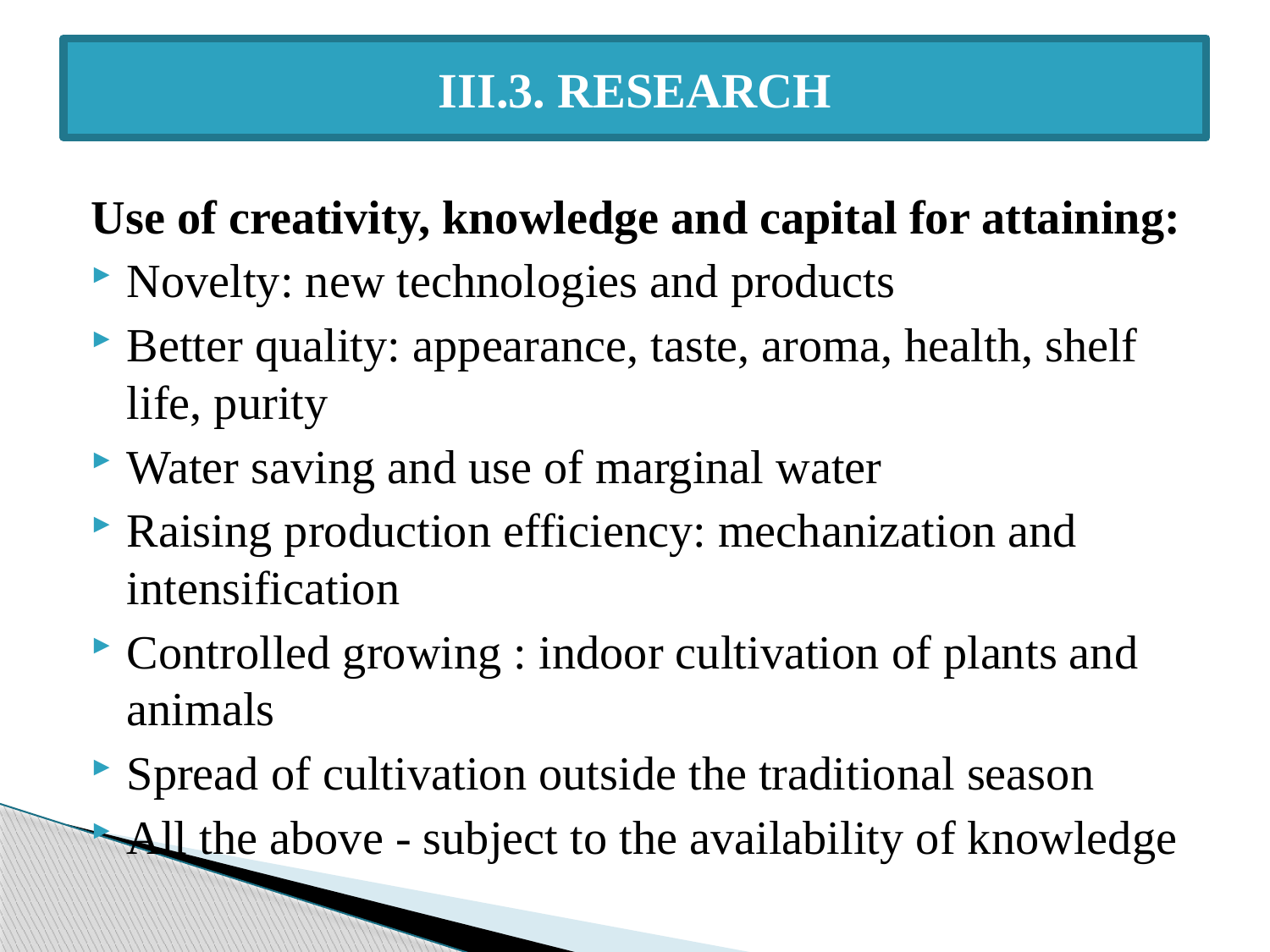

# III.3. RESEARCH
Use of creativity, knowledge and capital for attaining:
Novelty: new technologies and products
Better quality: appearance, taste, aroma, health, shelf life, purity
Water saving and use of marginal water
Raising production efficiency: mechanization and intensification
Controlled growing : indoor cultivation of plants and animals
Spread of cultivation outside the traditional season
All the above - subject to the availability of knowledge